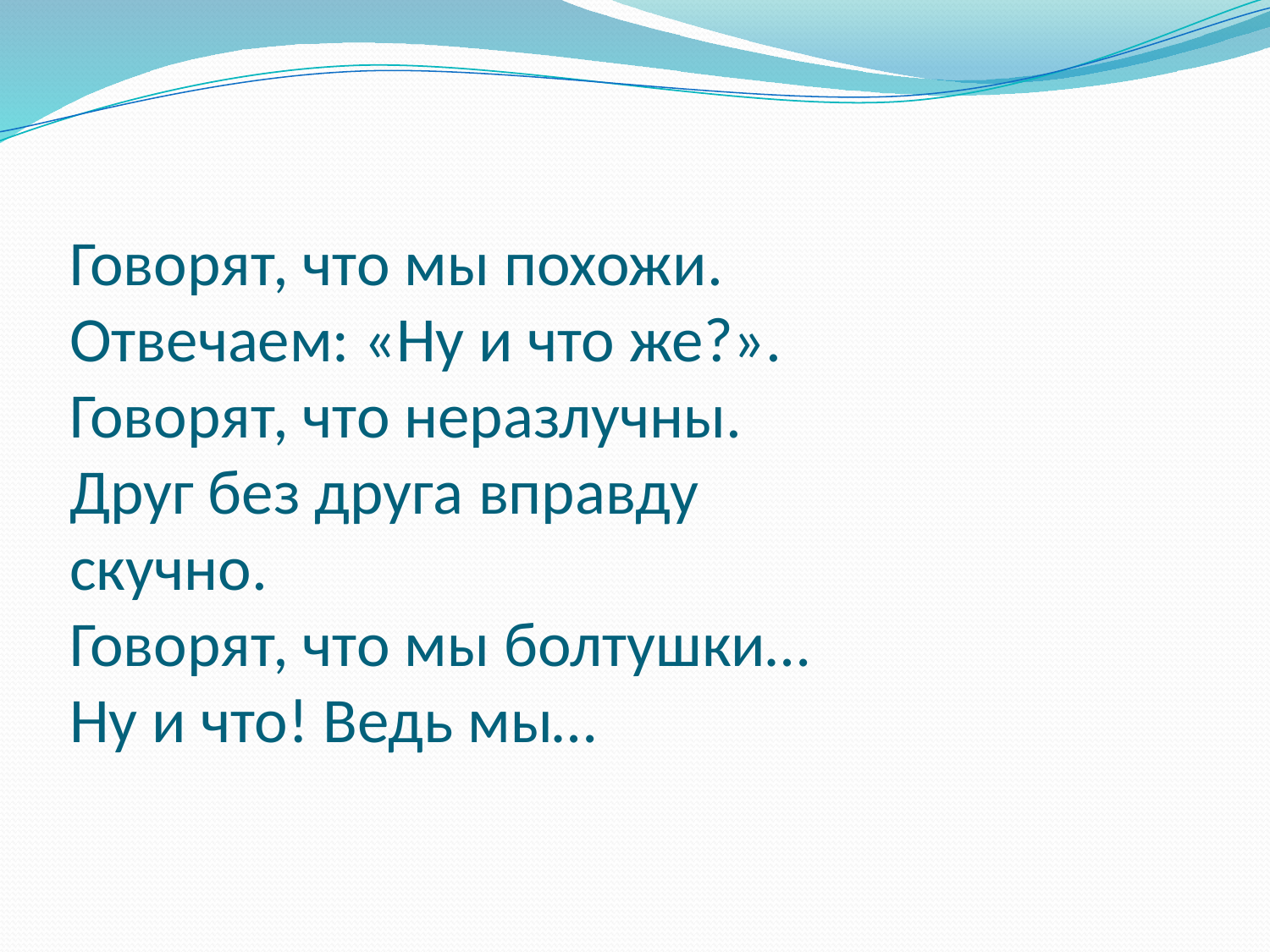

# Говорят, что мы похожи. Отвечаем: «Ну и что же?». Говорят, что неразлучны. Друг без друга вправду скучно. Говорят, что мы болтушки… Ну и что! Ведь мы…